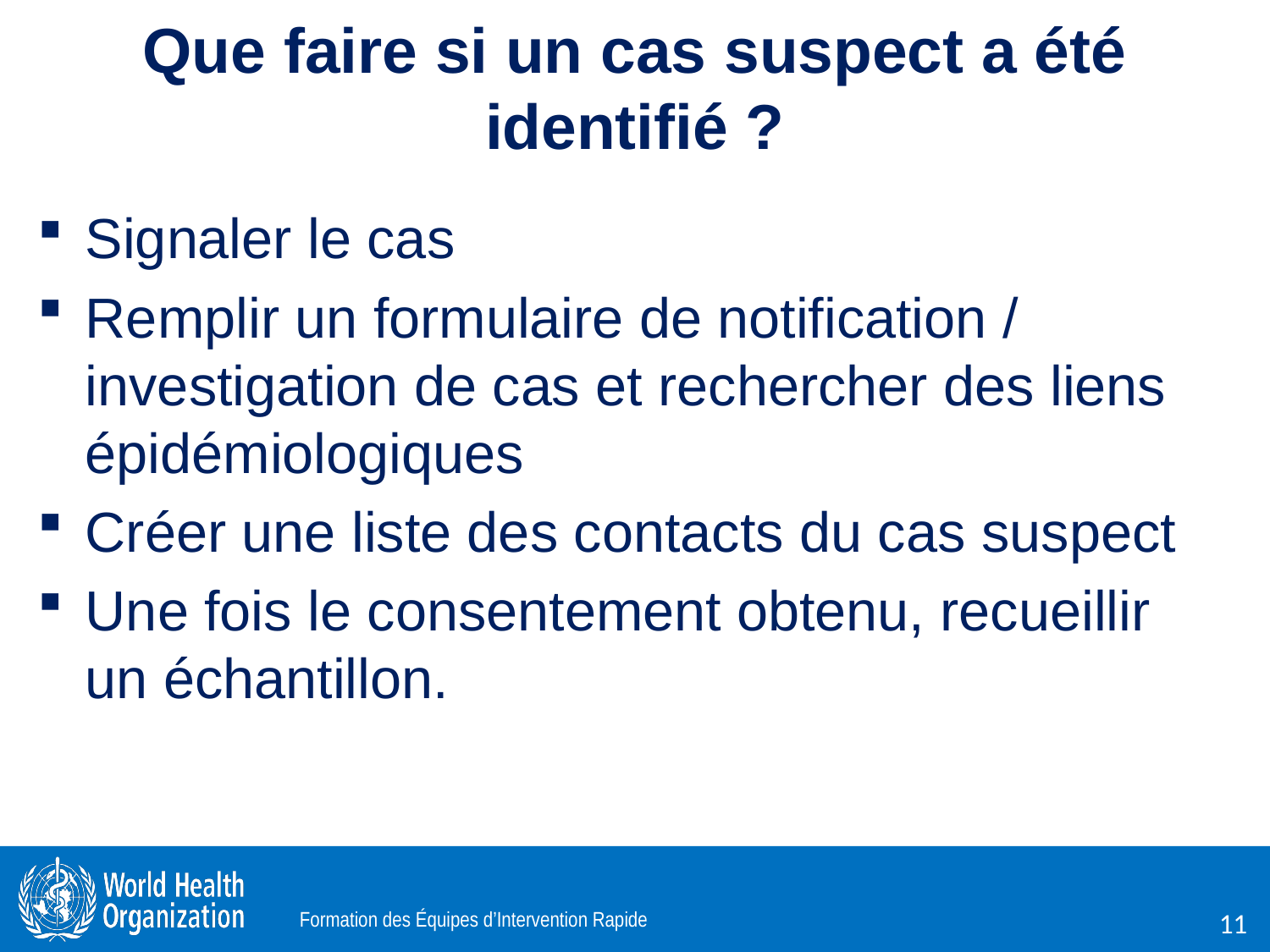

# Que faire si un cas suspect a été identifié ?
Signaler le cas
Remplir un formulaire de notification / investigation de cas et rechercher des liens épidémiologiques
Créer une liste des contacts du cas suspect
Une fois le consentement obtenu, recueillir un échantillon.